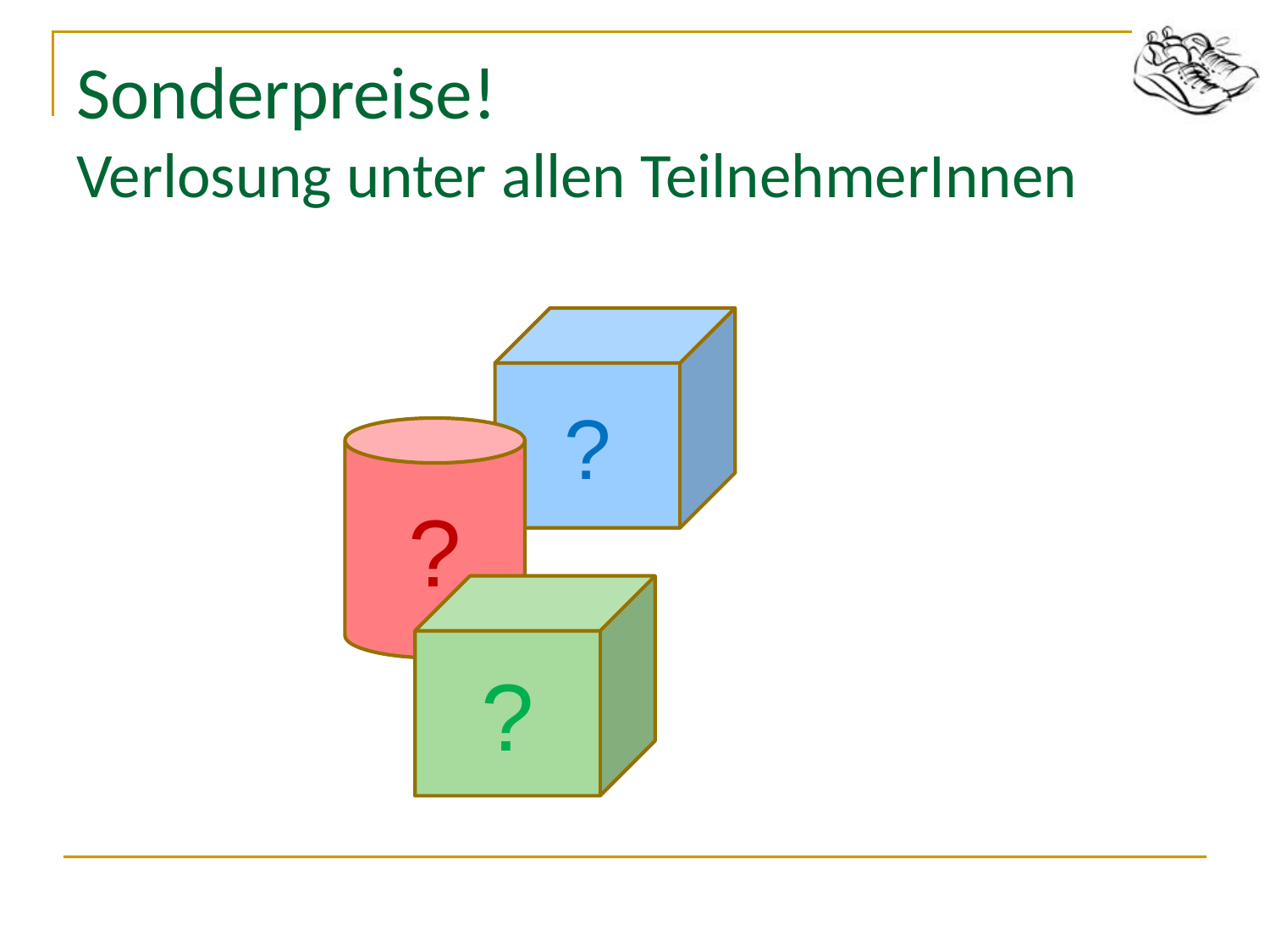

# Sonderpreise! Verlosung unter allen TeilnehmerInnen
?
?
?